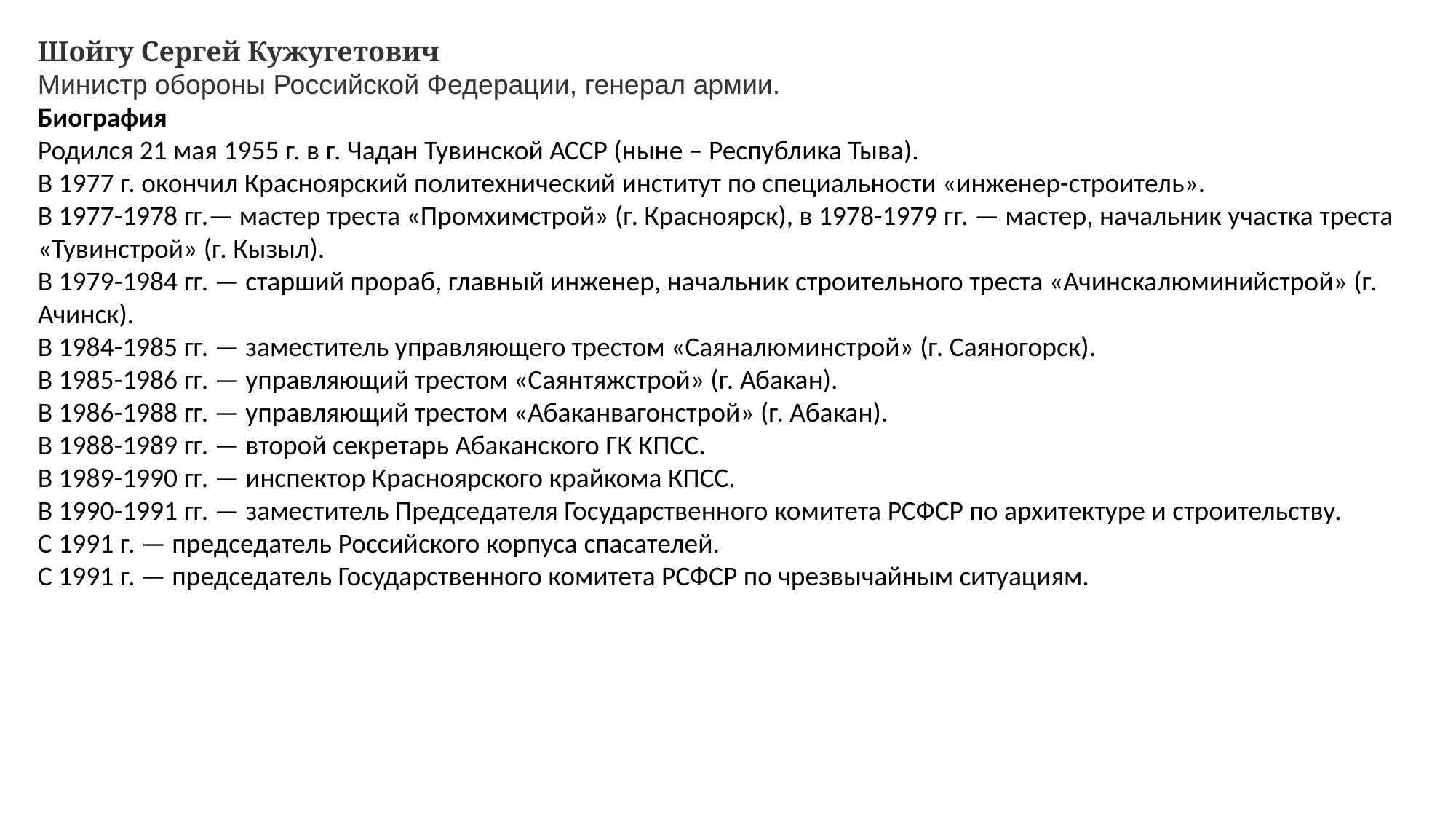

Шойгу Сергей Кужугетович
Министр обороны Российской Федерации, генерал армии.
Биография
Родился 21 мая 1955 г. в г. Чадан Тувинской АССР (ныне – Республика Тыва).
В 1977 г. окончил Красноярский политехнический институт по специальности «инженер-строитель».
В 1977-1978 гг.— мастер треста «Промхимстрой» (г. Красноярск), в 1978-1979 гг. — мастер, начальник участка треста «Тувинстрой» (г. Кызыл).
В 1979-1984 гг. — старший прораб, главный инженер, начальник строительного треста «Ачинскалюминийстрой» (г. Ачинск).
В 1984-1985 гг. — заместитель управляющего трестом «Саяналюминстрой» (г. Саяногорск).
В 1985-1986 гг. — управляющий трестом «Саянтяжстрой» (г. Абакан).
В 1986-1988 гг. — управляющий трестом «Абаканвагонстрой» (г. Абакан).
В 1988-1989 гг. — второй секретарь Абаканского ГК КПСС.
В 1989-1990 гг. — инспектор Красноярского крайкома КПСС.
В 1990-1991 гг. — заместитель Председателя Государственного комитета РСФСР по архитектуре и строительству.
С 1991 г. — председатель Российского корпуса спасателей.
С 1991 г. — председатель Государственного комитета РСФСР по чрезвычайным ситуациям.